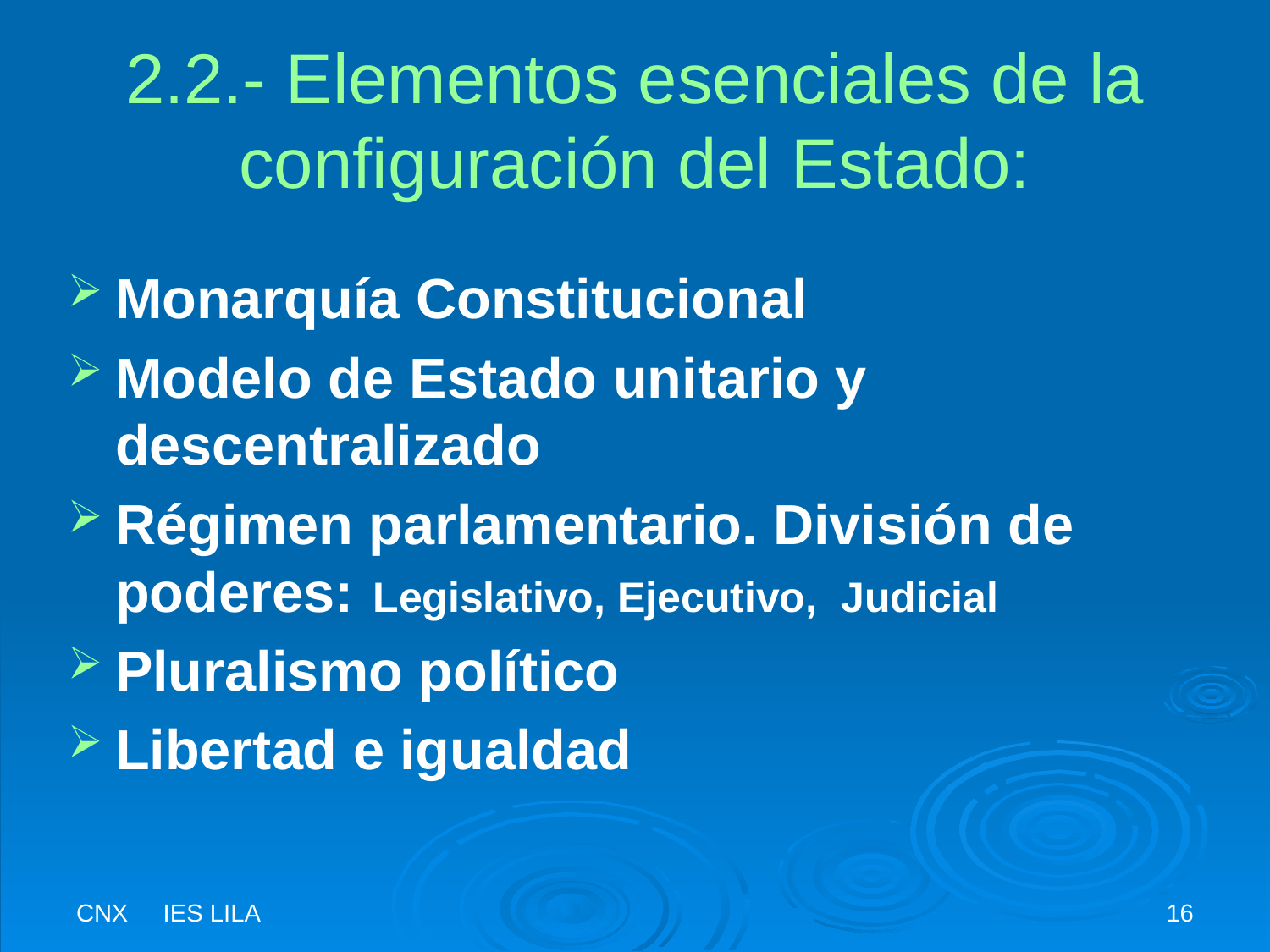

# 2.2.- Elementos esenciales de la configuración del Estado:
Monarquía Constitucional
Modelo de Estado unitario y descentralizado
Régimen parlamentario. División de poderes:  Legislativo, Ejecutivo,  Judicial
Pluralismo político
Libertad e igualdad

CNX     IES LILA
16